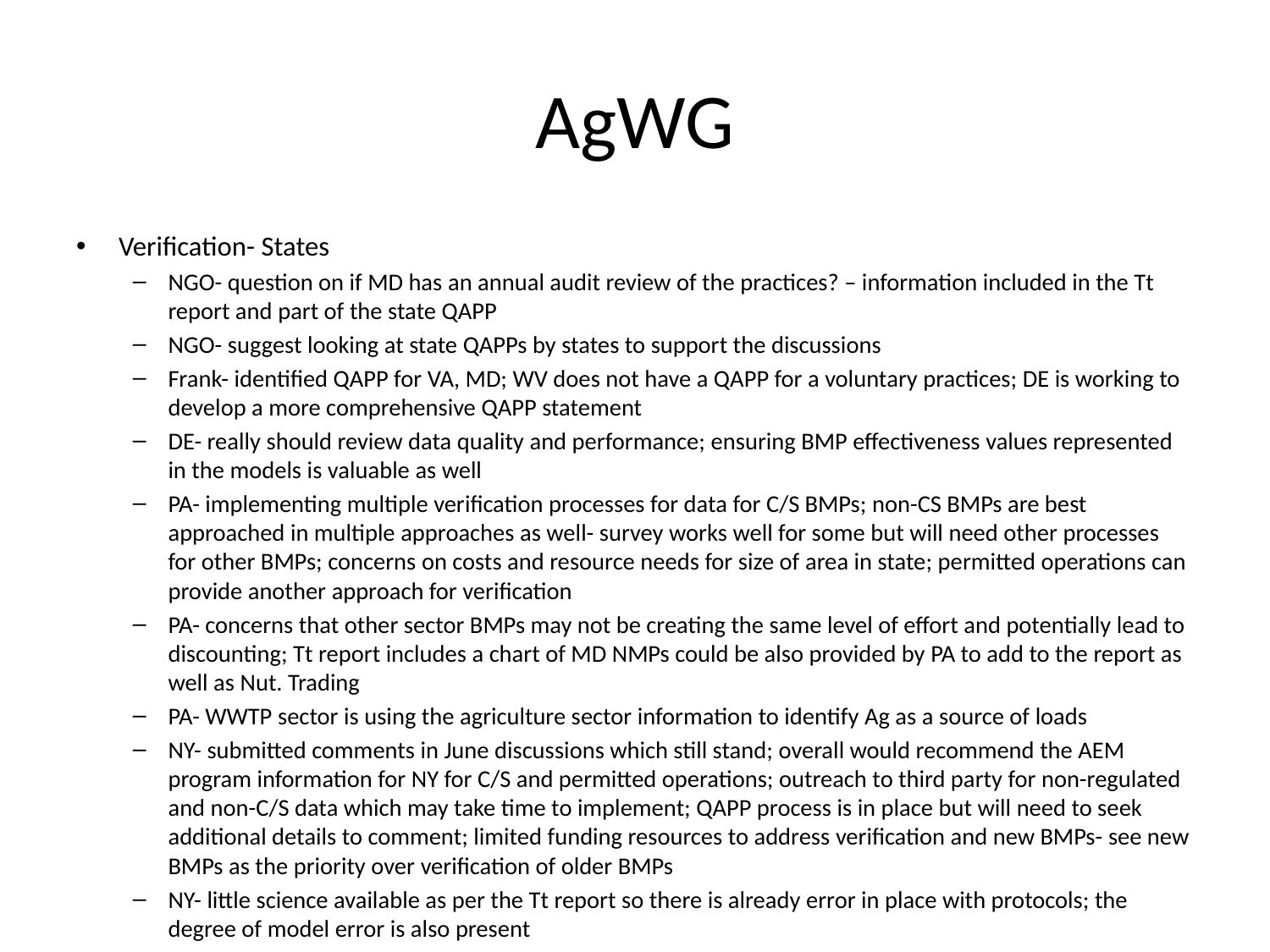

# AgWG
Verification- States
NGO- question on if MD has an annual audit review of the practices? – information included in the Tt report and part of the state QAPP
NGO- suggest looking at state QAPPs by states to support the discussions
Frank- identified QAPP for VA, MD; WV does not have a QAPP for a voluntary practices; DE is working to develop a more comprehensive QAPP statement
DE- really should review data quality and performance; ensuring BMP effectiveness values represented in the models is valuable as well
PA- implementing multiple verification processes for data for C/S BMPs; non-CS BMPs are best approached in multiple approaches as well- survey works well for some but will need other processes for other BMPs; concerns on costs and resource needs for size of area in state; permitted operations can provide another approach for verification
PA- concerns that other sector BMPs may not be creating the same level of effort and potentially lead to discounting; Tt report includes a chart of MD NMPs could be also provided by PA to add to the report as well as Nut. Trading
PA- WWTP sector is using the agriculture sector information to identify Ag as a source of loads
NY- submitted comments in June discussions which still stand; overall would recommend the AEM program information for NY for C/S and permitted operations; outreach to third party for non-regulated and non-C/S data which may take time to implement; QAPP process is in place but will need to seek additional details to comment; limited funding resources to address verification and new BMPs- see new BMPs as the priority over verification of older BMPs
NY- little science available as per the Tt report so there is already error in place with protocols; the degree of model error is also present